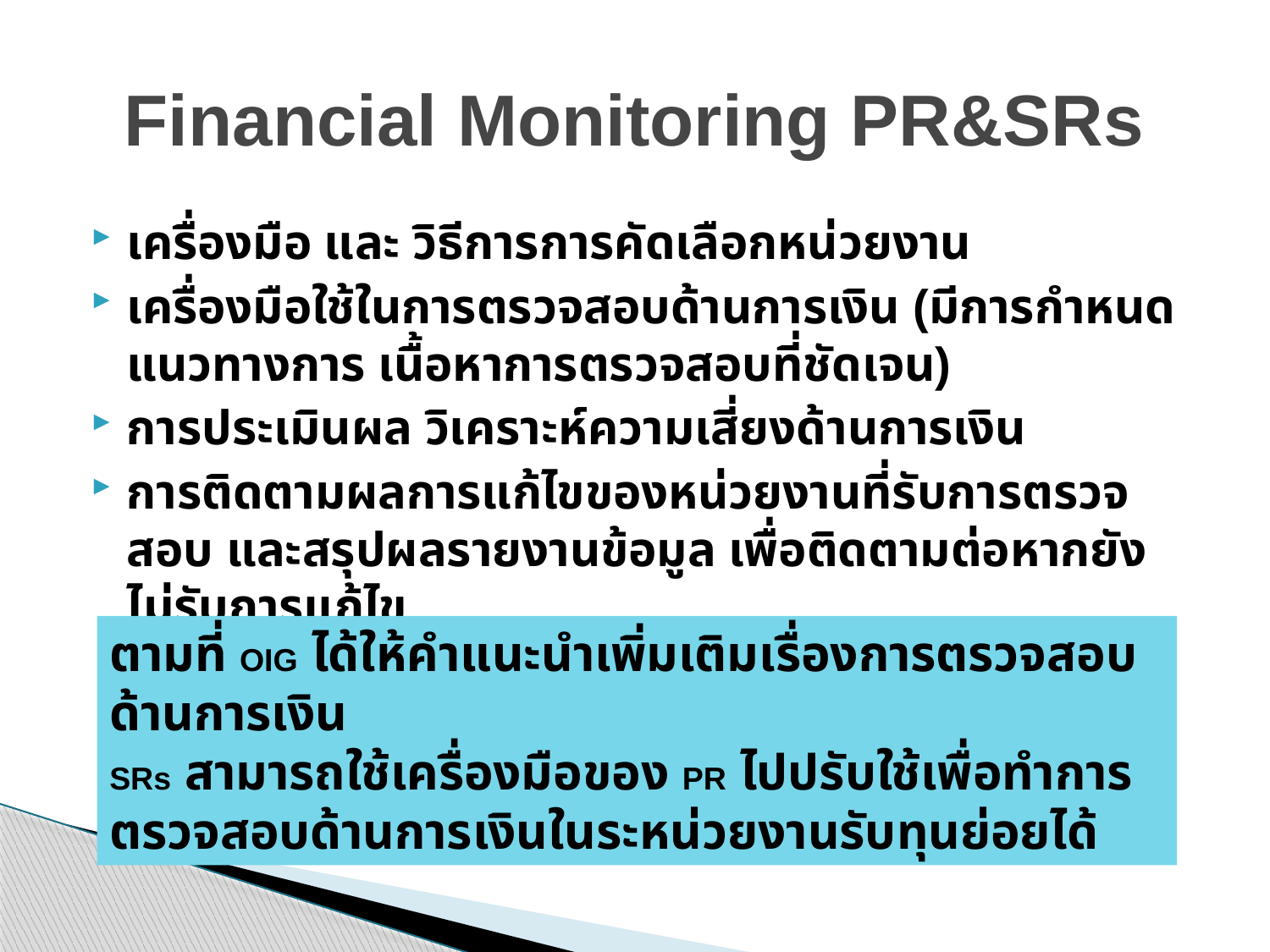

# Financial Monitoring PR&SRs
เครื่องมือ และ วิธีการการคัดเลือกหน่วยงาน
เครื่องมือใช้ในการตรวจสอบด้านการเงิน (มีการกำหนดแนวทางการ เนื้อหาการตรวจสอบที่ชัดเจน)
การประเมินผล วิเคราะห์ความเสี่ยงด้านการเงิน
การติดตามผลการแก้ไขของหน่วยงานที่รับการตรวจสอบ และสรุปผลรายงานข้อมูล เพื่อติดตามต่อหากยังไม่รับการแก้ไข

ตามที่ OIG ได้ให้คำแนะนำเพิ่มเติมเรื่องการตรวจสอบด้านการเงิน
SRs สามารถใช้เครื่องมือของ PR ไปปรับใช้เพื่อทำการตรวจสอบด้านการเงินในระหน่วยงานรับทุนย่อยได้